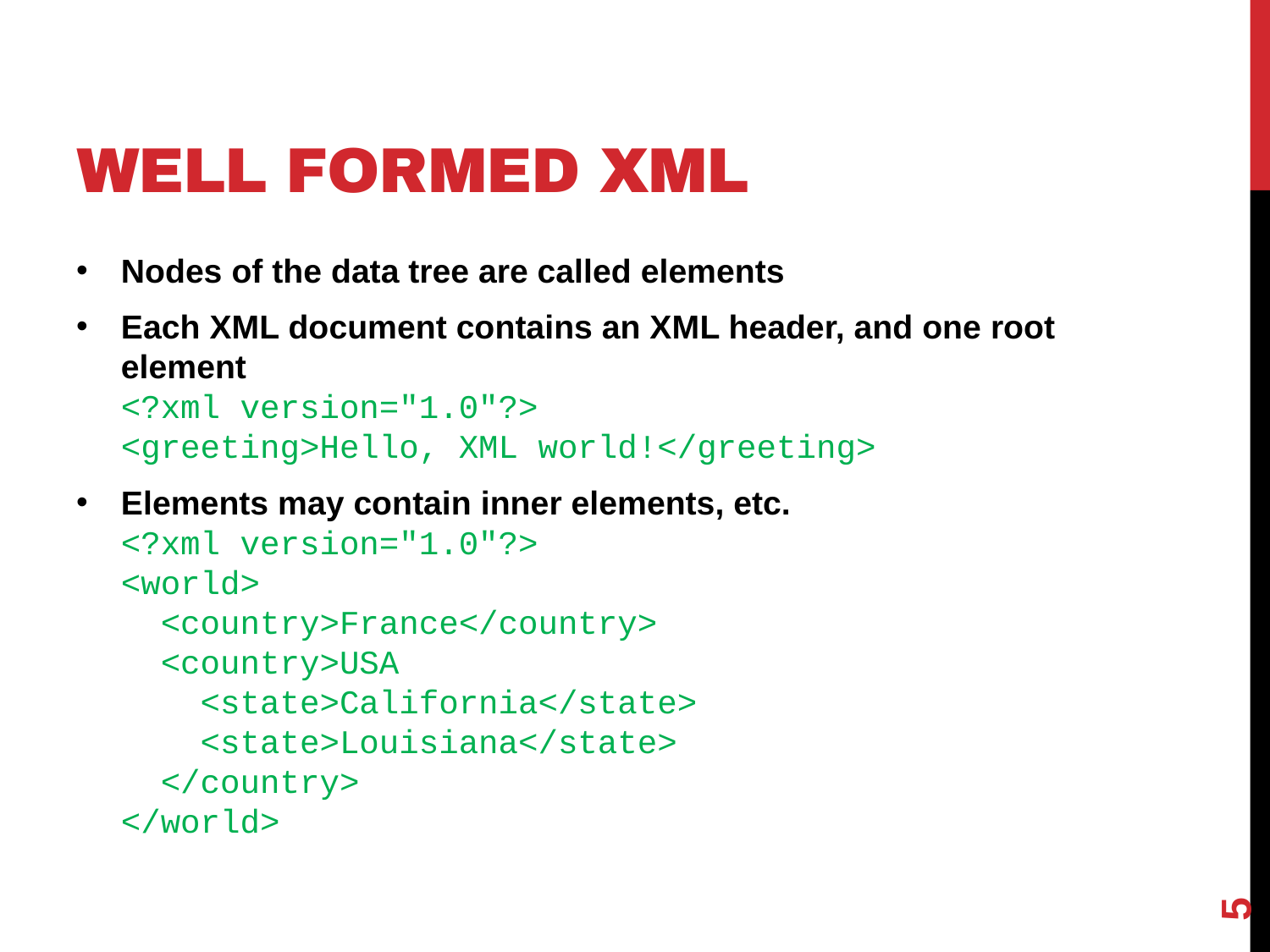

# Well formed XML
Nodes of the data tree are called elements
Each XML document contains an XML header, and one root element
<?xml version="1.0"?>
<greeting>Hello, XML world!</greeting>
Elements may contain inner elements, etc.
<?xml version="1.0"?>
<world>
  <country>France</country>
  <country>USA
    <state>California</state>
    <state>Louisiana</state>
  </country>
</world>
5